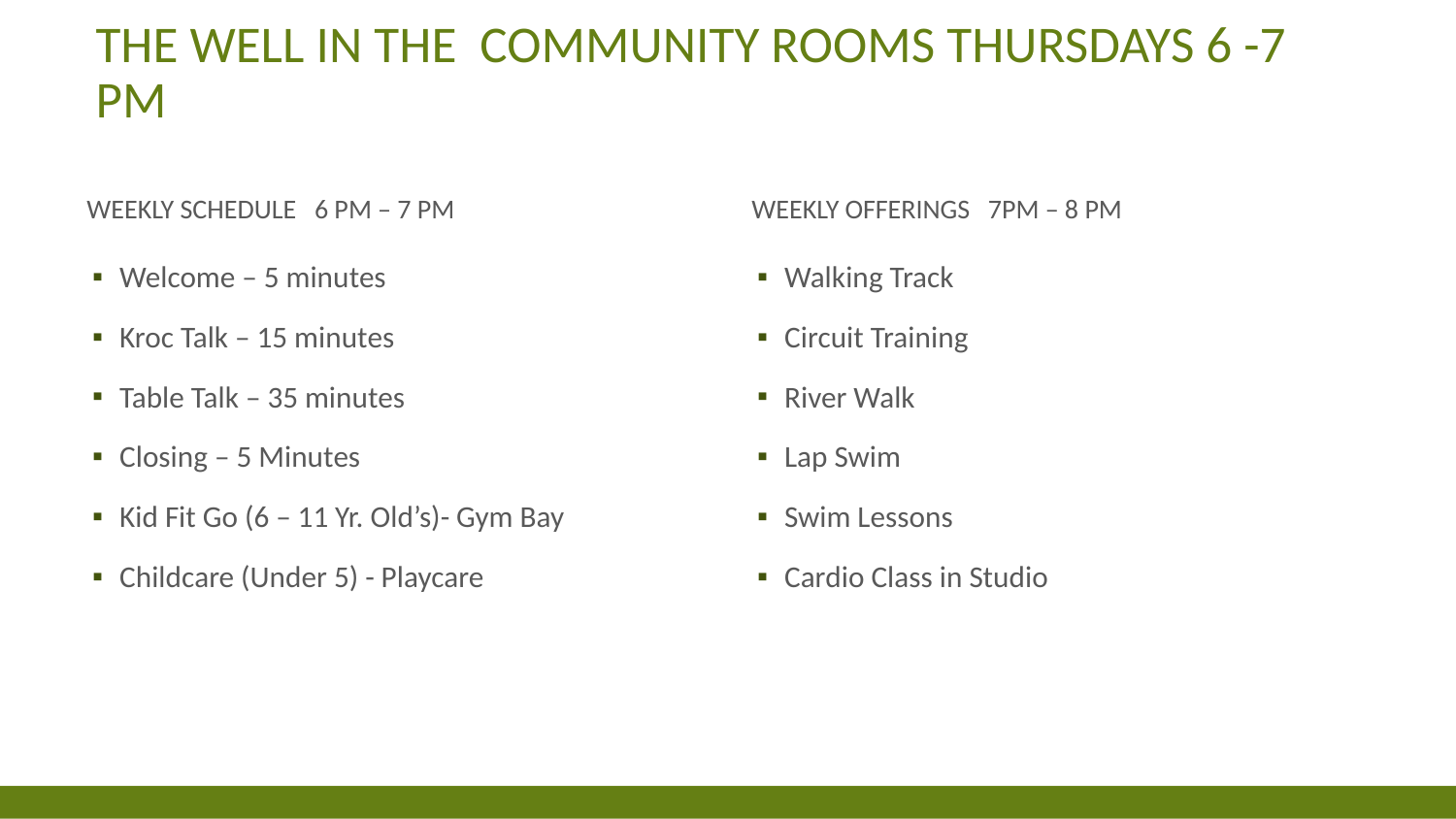

# The Well in the  Community Rooms Thursdays 6 -7 pm
Weekly Schedule   6 pm – 7 pm
Weekly Offerings   7pm – 8 pm
Welcome – 5 minutes
Kroc Talk – 15 minutes
Table Talk – 35 minutes
Closing – 5 Minutes
Kid Fit Go (6 – 11 Yr. Old’s)- Gym Bay
Childcare (Under 5) - Playcare
Walking Track
Circuit Training
River Walk
Lap Swim
Swim Lessons
Cardio Class in Studio